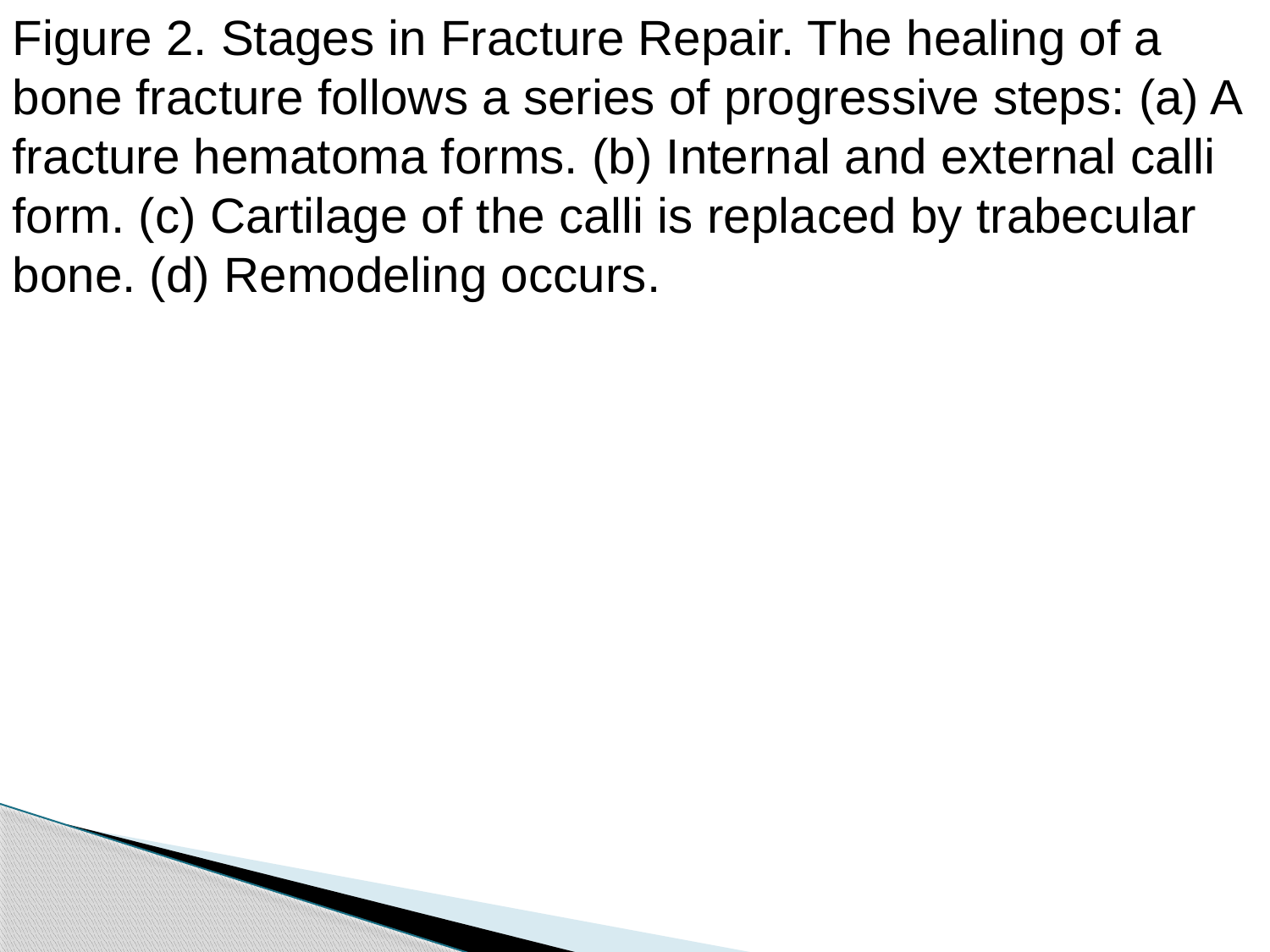

Figure 2. Stages in Fracture Repair. The healing of a bone fracture follows a series of progressive steps: (a) A fracture hematoma forms. (b) Internal and external calli form. (c) Cartilage of the calli is replaced by trabecular bone. (d) Remodeling occurs.